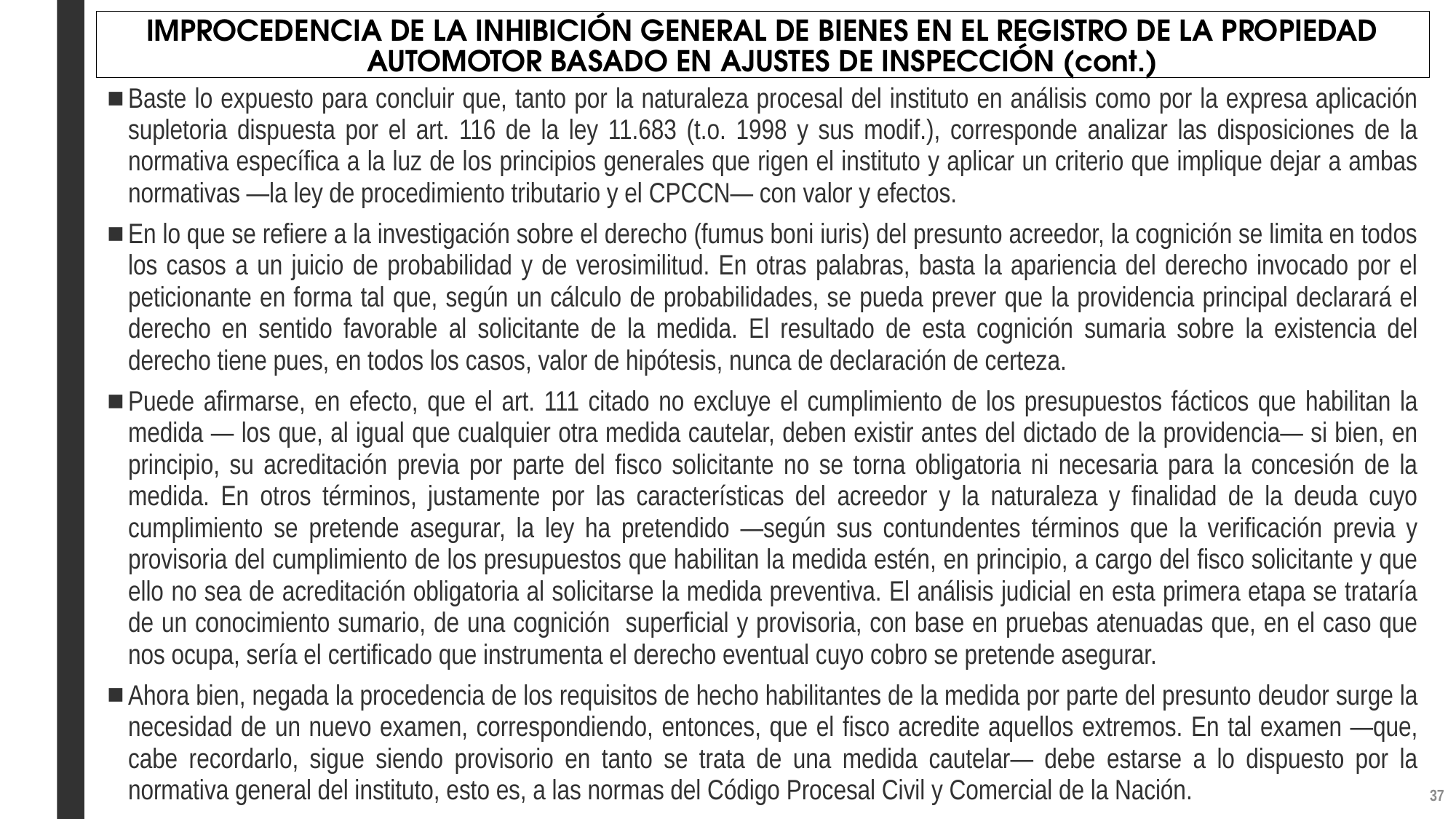

# IMPROCEDENCIA DE LA INHIBICIÓN GENERAL DE BIENES EN EL REGISTRO DE LA PROPIEDAD AUTOMOTOR BASADO EN AJUSTES DE INSPECCIÓN (cont.)
Baste lo expuesto para concluir que, tanto por la naturaleza procesal del instituto en análisis como por la expresa aplicación supletoria dispuesta por el art. 116 de la ley 11.683 (t.o. 1998 y sus modif.), corresponde analizar las disposiciones de la normativa específica a la luz de los principios generales que rigen el instituto y aplicar un criterio que implique dejar a ambas normativas —la ley de procedimiento tributario y el CPCCN— con valor y efectos.
En lo que se refiere a la investigación sobre el derecho (fumus boni iuris) del presunto acreedor, la cognición se limita en todos los casos a un juicio de probabilidad y de verosimilitud. En otras palabras, basta la apariencia del derecho invocado por el peticionante en forma tal que, según un cálculo de probabilidades, se pueda prever que la providencia principal declarará el derecho en sentido favorable al solicitante de la medida. El resultado de esta cognición sumaria sobre la existencia del derecho tiene pues, en todos los casos, valor de hipótesis, nunca de declaración de certeza.
Puede afirmarse, en efecto, que el art. 111 citado no excluye el cumplimiento de los presupuestos fácticos que habilitan la medida — los que, al igual que cualquier otra medida cautelar, deben existir antes del dictado de la providencia— si bien, en principio, su acreditación previa por parte del fisco solicitante no se torna obligatoria ni necesaria para la concesión de la medida. En otros términos, justamente por las características del acreedor y la naturaleza y finalidad de la deuda cuyo cumplimiento se pretende asegurar, la ley ha pretendido —según sus contundentes términos que la verificación previa y provisoria del cumplimiento de los presupuestos que habilitan la medida estén, en principio, a cargo del fisco solicitante y que ello no sea de acreditación obligatoria al solicitarse la medida preventiva. El análisis judicial en esta primera etapa se trataría de un conocimiento sumario, de una cognición  superficial y provisoria, con base en pruebas atenuadas que, en el caso que nos ocupa, sería el certificado que instrumenta el derecho eventual cuyo cobro se pretende asegurar.
Ahora bien, negada la procedencia de los requisitos de hecho habilitantes de la medida por parte del presunto deudor surge la necesidad de un nuevo examen, correspondiendo, entonces, que el fisco acredite aquellos extremos. En tal examen —que, cabe recordarlo, sigue siendo provisorio en tanto se trata de una medida cautelar— debe estarse a lo dispuesto por la normativa general del instituto, esto es, a las normas del Código Procesal Civil y Comercial de la Nación.
37